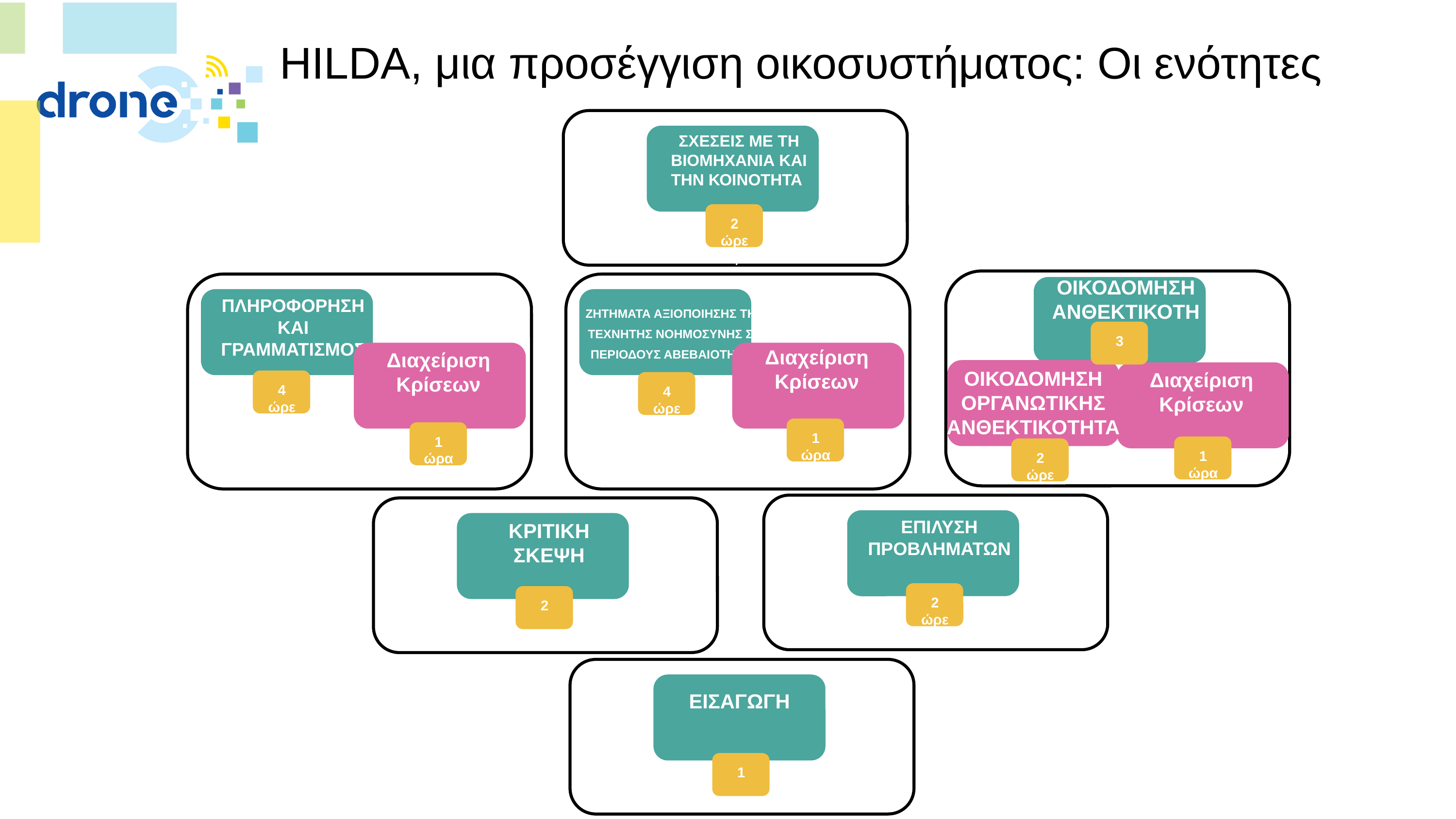

# HILDA, μια προσέγγιση οικοσυστήματος: Οι ενότητες

ΣΧΕΣΕΙΣ ΜΕ ΤΗ ΒΙΟΜΗΧΑΝΙΑ ΚΑΙ ΤΗΝ ΚΟΙΝΟΤΗΤΑ

2 ώρες

ΟΙΚΟΔΟΜΗΣΗ ΑΝΘΕΚΤΙΚΟΤΗΤΑΣ

ΠΛΗΡΟΦΟΡΗΣΗ ΚΑΙ ΓΡΑΜΜΑΤΙΣΜΟΣ
ΖΗΤΗΜΑΤΑ ΑΞΙΟΠΟΙΗΣΗΣ ΤΗΣ ΤΕΧΝΗΤΗΣ ΝΟΗΜΟΣΥΝΗΣ ΣΕ ΠΕΡΙΟΔΟΥΣ ΑΒΕΒΑΙΟΤΗΤΑΣ

3
Διαχείριση Κρίσεων

Διαχείριση Κρίσεων

ΟΙΚΟΔΟΜΗΣΗ ΟΡΓΑΝΩΤΙΚΗΣ ΑΝΘΕΚΤΙΚΟΤΗΤΑΣ

Διαχείριση Κρίσεων

4 ώρες

4 ώρες

1 ώρα

1 ώρα

1 ώρα

2 ώρες

ΕΠΙΛΥΣΗ ΠΡΟΒΛΗΜΑΤΩΝ

ΚΡΙΤΙΚΗ ΣΚΕΨΗ

2 ώρες

2

ΕΙΣΑΓΩΓΗ

1